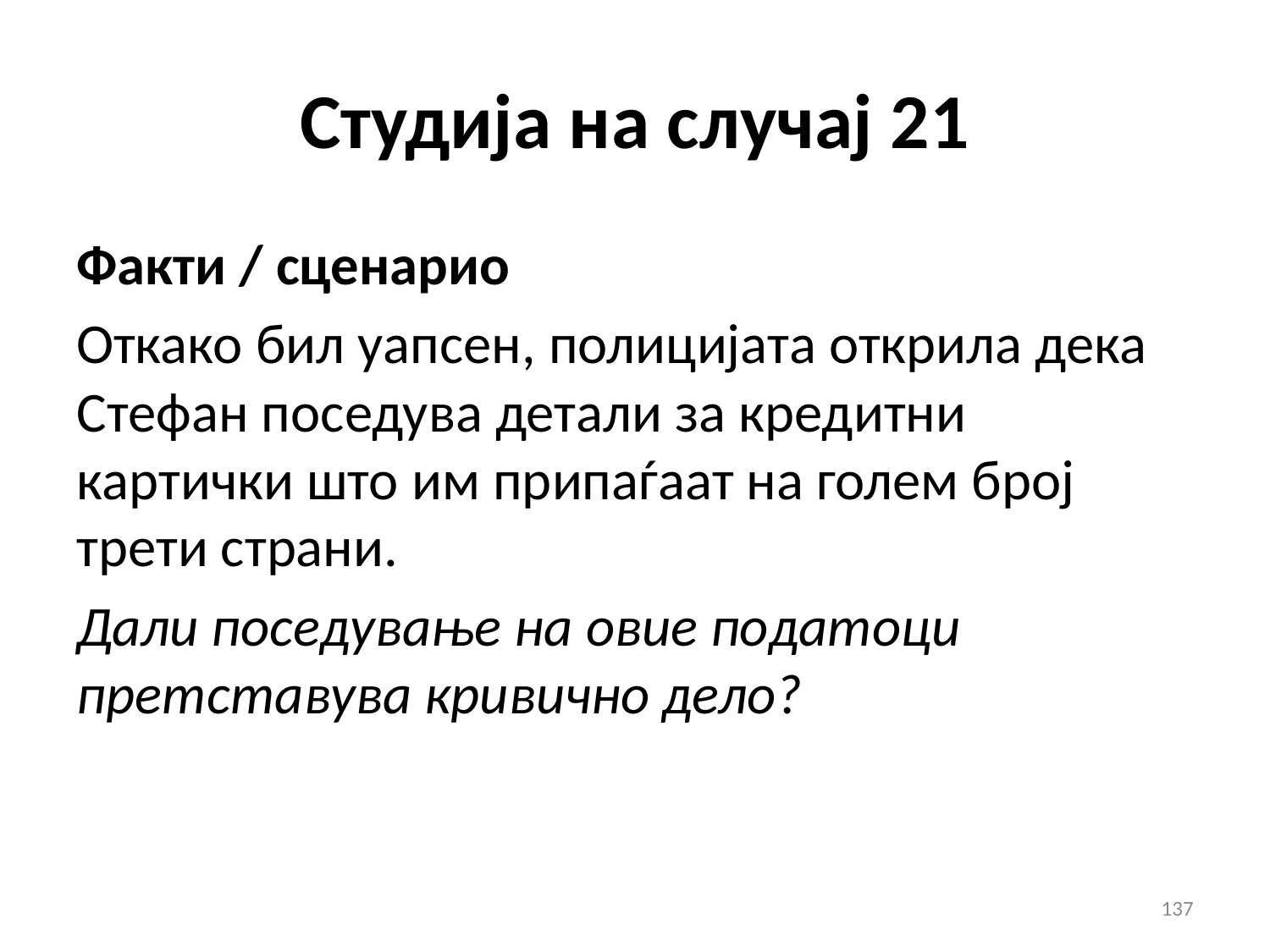

Студија на случај 21
Факти / сценарио
Откако бил уапсен, полицијата открила дека Стефан поседува детали за кредитни картички што им припаѓаат на голем број трети страни.
Дали поседување на овие податоци претставува кривично дело?
137